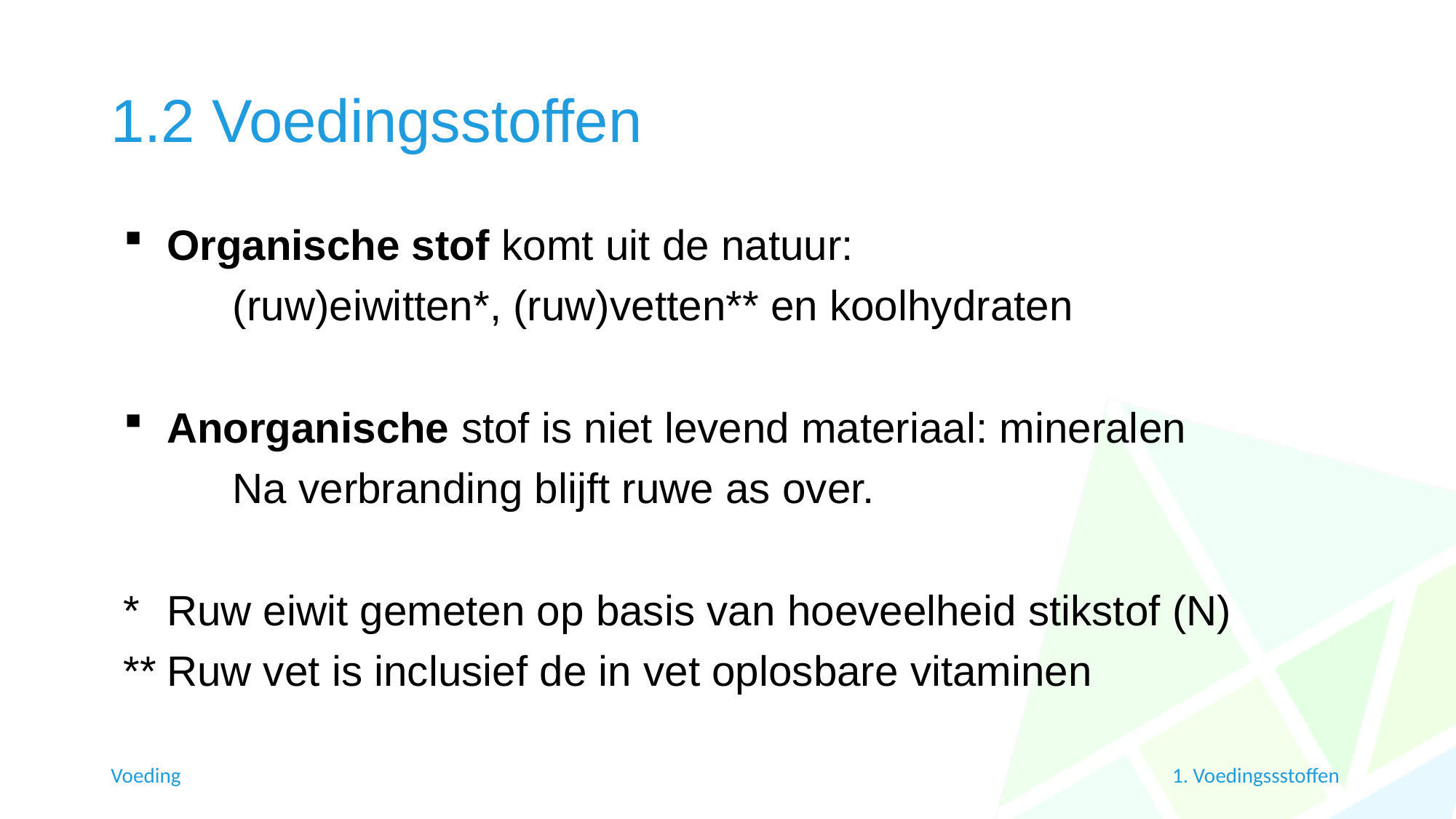

# 1.2 Voedingsstoffen
Organische stof komt uit de natuur:
	(ruw)eiwitten*, (ruw)vetten** en koolhydraten

Anorganische stof is niet levend materiaal: mineralen
	Na verbranding blijft ruwe as over.

*	Ruw eiwit gemeten op basis van hoeveelheid stikstof (N)
**	Ruw vet is inclusief de in vet oplosbare vitaminen

Voeding
1. Voedingssstoffen